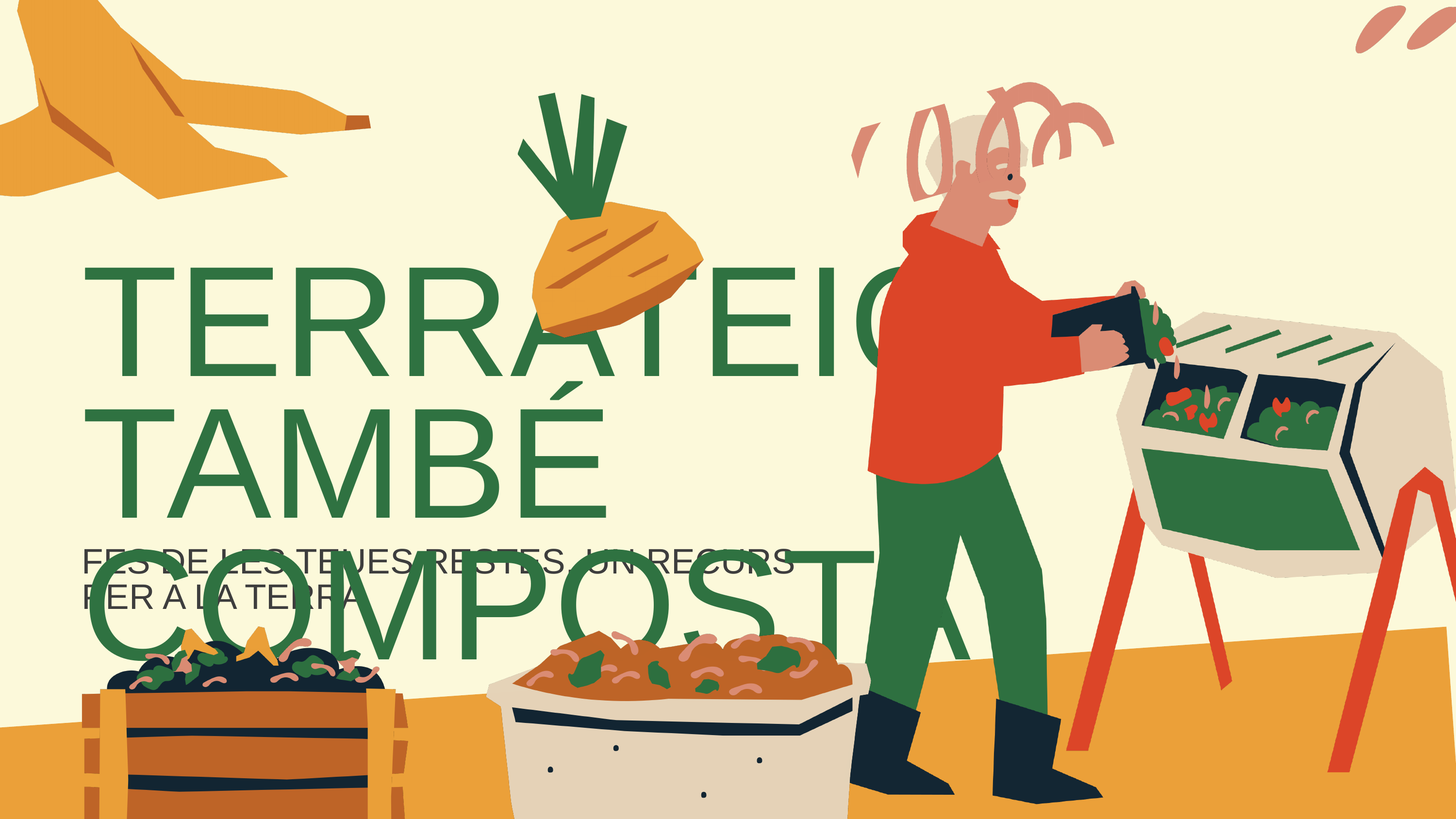

TERRATEIG
TAMBÉ COMPOSTA
FES DE LES TEUES RESTES, UN RECURS PER A LA TERRA